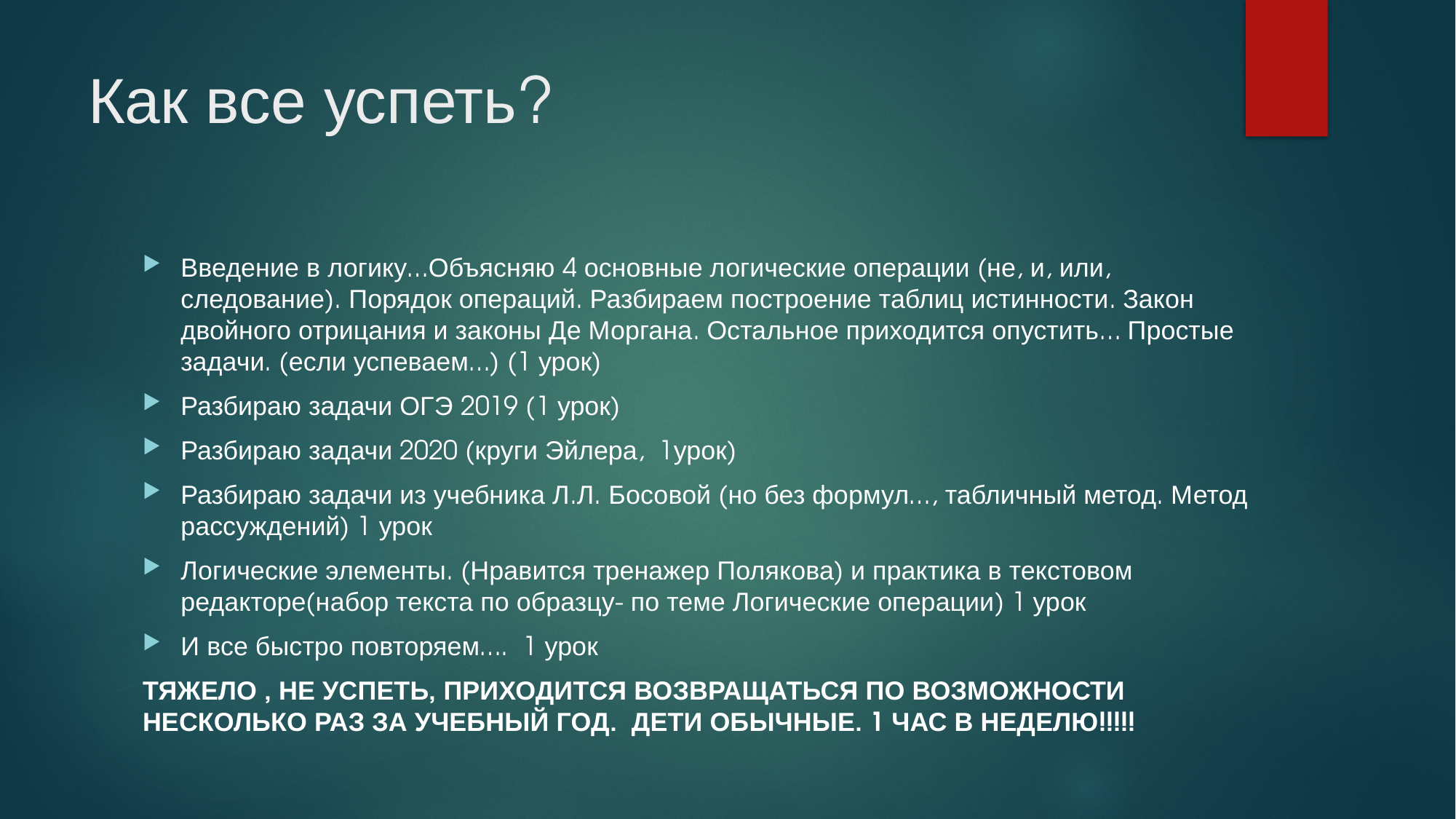

# Как все успеть?
Введение в логику…Объясняю 4 основные логические операции (не, и, или, следование). Порядок операций. Разбираем построение таблиц истинности. Закон двойного отрицания и законы Де Моргана. Остальное приходится опустить… Простые задачи. (если успеваем…) (1 урок)
Разбираю задачи ОГЭ 2019 (1 урок)
Разбираю задачи 2020 (круги Эйлера,  1урок)
Разбираю задачи из учебника Л.Л. Босовой (но без формул…, табличный метод. Метод рассуждений) 1 урок
Логические элементы. (Нравится тренажер Полякова) и практика в текстовом редакторе(набор текста по образцу- по теме Логические операции) 1 урок
И все быстро повторяем….  1 урок
ТЯЖЕЛО , НЕ УСПЕТЬ, ПРИХОДИТСЯ ВОЗВРАЩАТЬСЯ ПО ВОЗМОЖНОСТИ НЕСКОЛЬКО РАЗ ЗА УЧЕБНЫЙ ГОД.  ДЕТИ ОБЫЧНЫЕ. 1 ЧАС В НЕДЕЛЮ!!!!!